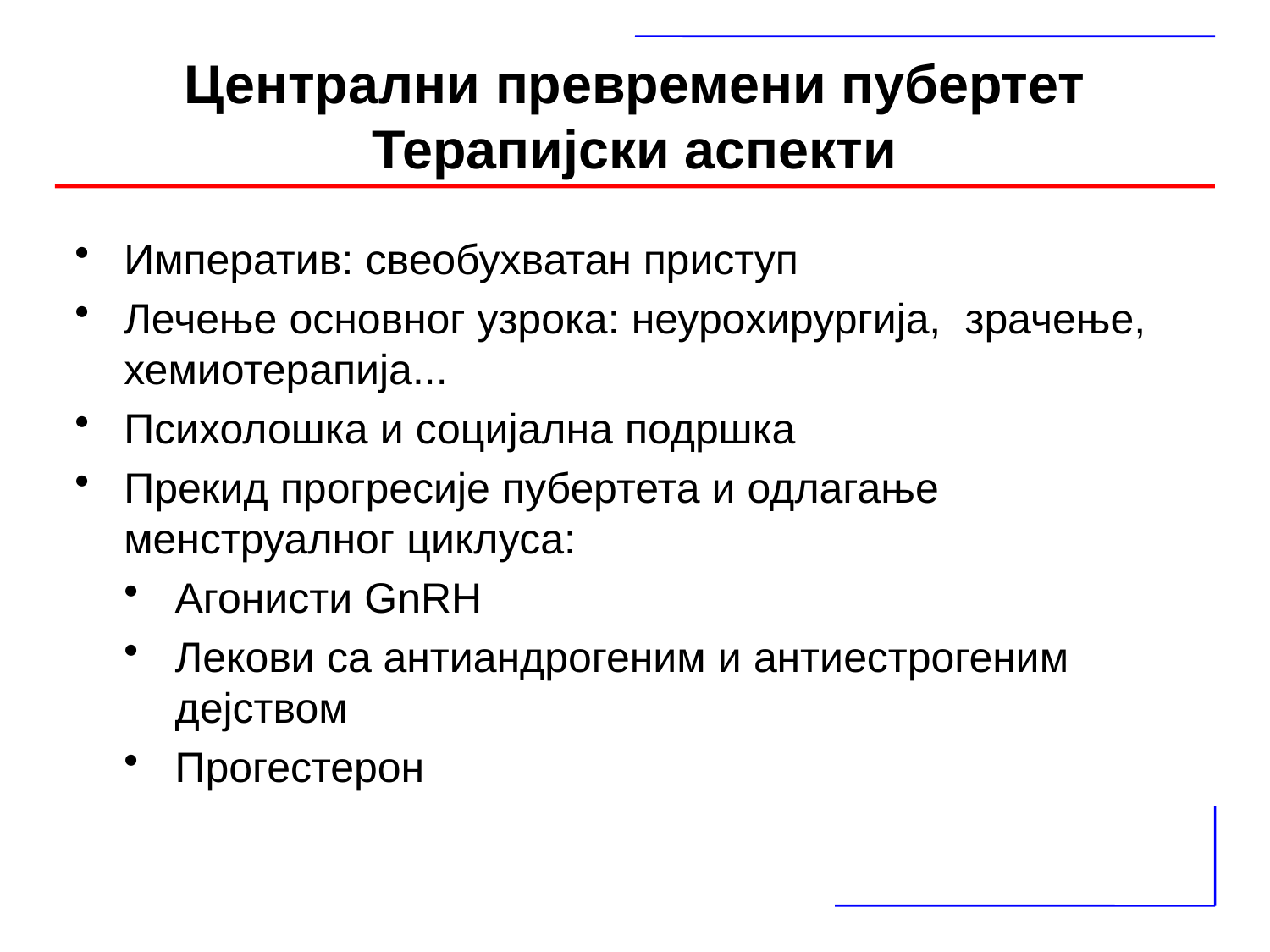

# Централни превремени пубертет Терапијски аспекти
Императив: свеобухватан приступ
Лечење основног узрока: неурохирургија,  зрачење, хемиотерапија...
Психолошка и социјална подршка
Прекид прогресије пубертета и одлагање менструалног циклуса:
Агонисти GnRH
Лекови са антиандрогеним и антиестрогеним дејством
Прогестерон